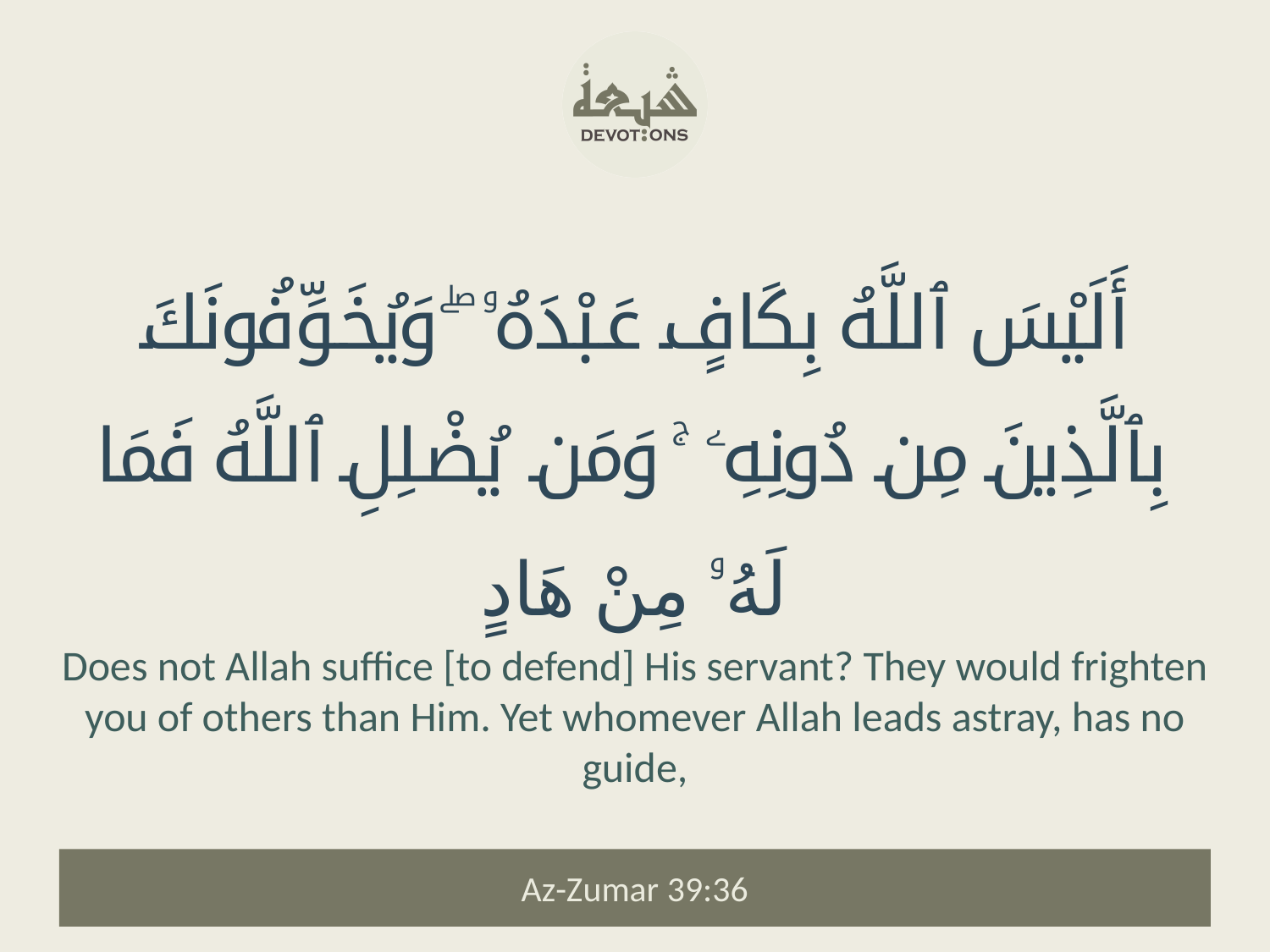

أَلَيْسَ ٱللَّهُ بِكَافٍ عَبْدَهُۥ ۖ وَيُخَوِّفُونَكَ بِٱلَّذِينَ مِن دُونِهِۦ ۚ وَمَن يُضْلِلِ ٱللَّهُ فَمَا لَهُۥ مِنْ هَادٍ
Does not Allah suffice [to defend] His servant? They would frighten you of others than Him. Yet whomever Allah leads astray, has no guide,
Az-Zumar 39:36